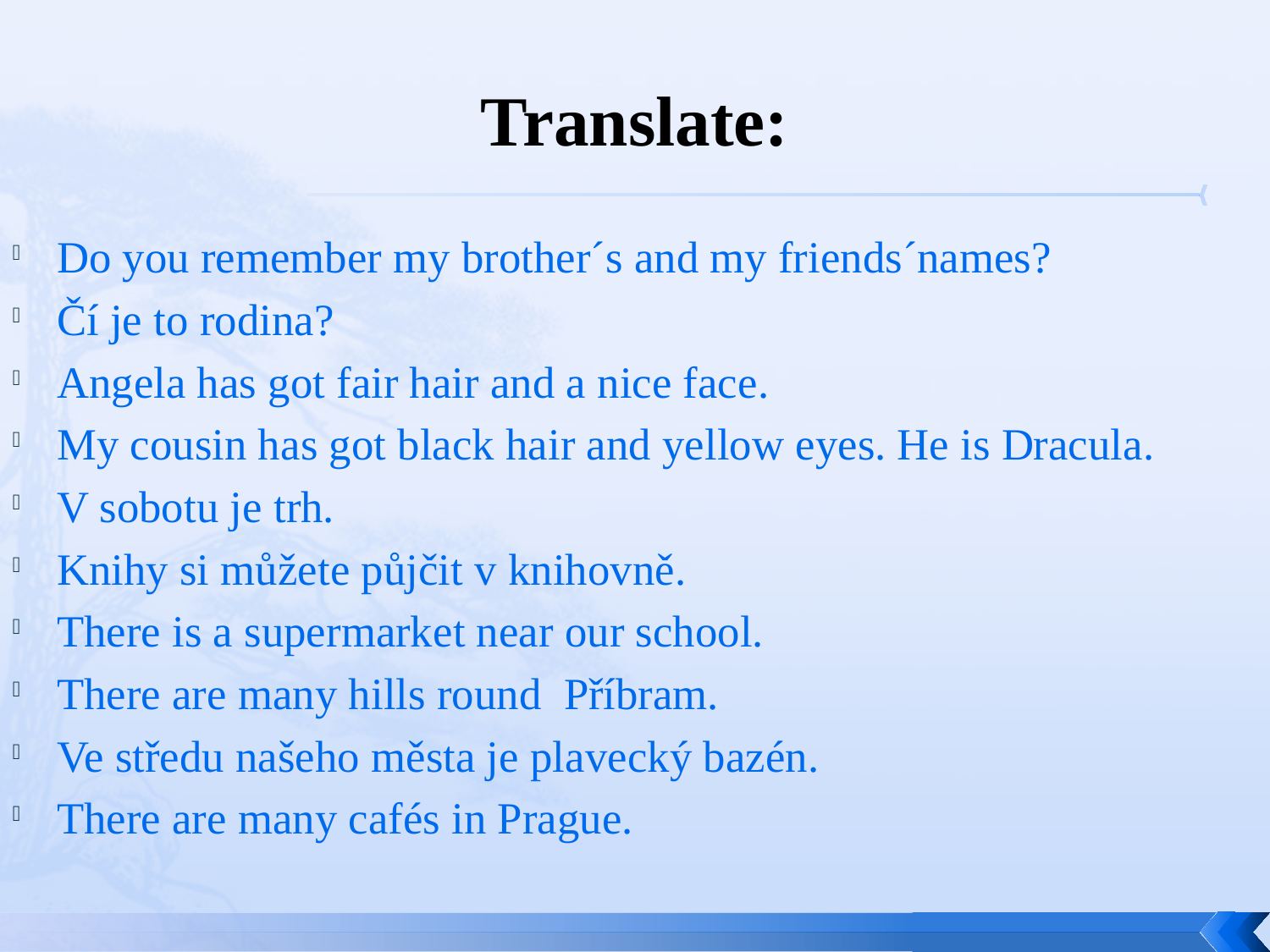

# Translate:
Do you remember my brother´s and my friends´names?
Čí je to rodina?
Angela has got fair hair and a nice face.
My cousin has got black hair and yellow eyes. He is Dracula.
V sobotu je trh.
Knihy si můžete půjčit v knihovně.
There is a supermarket near our school.
There are many hills round  Příbram.
Ve středu našeho města je plavecký bazén.
There are many cafés in Prague.